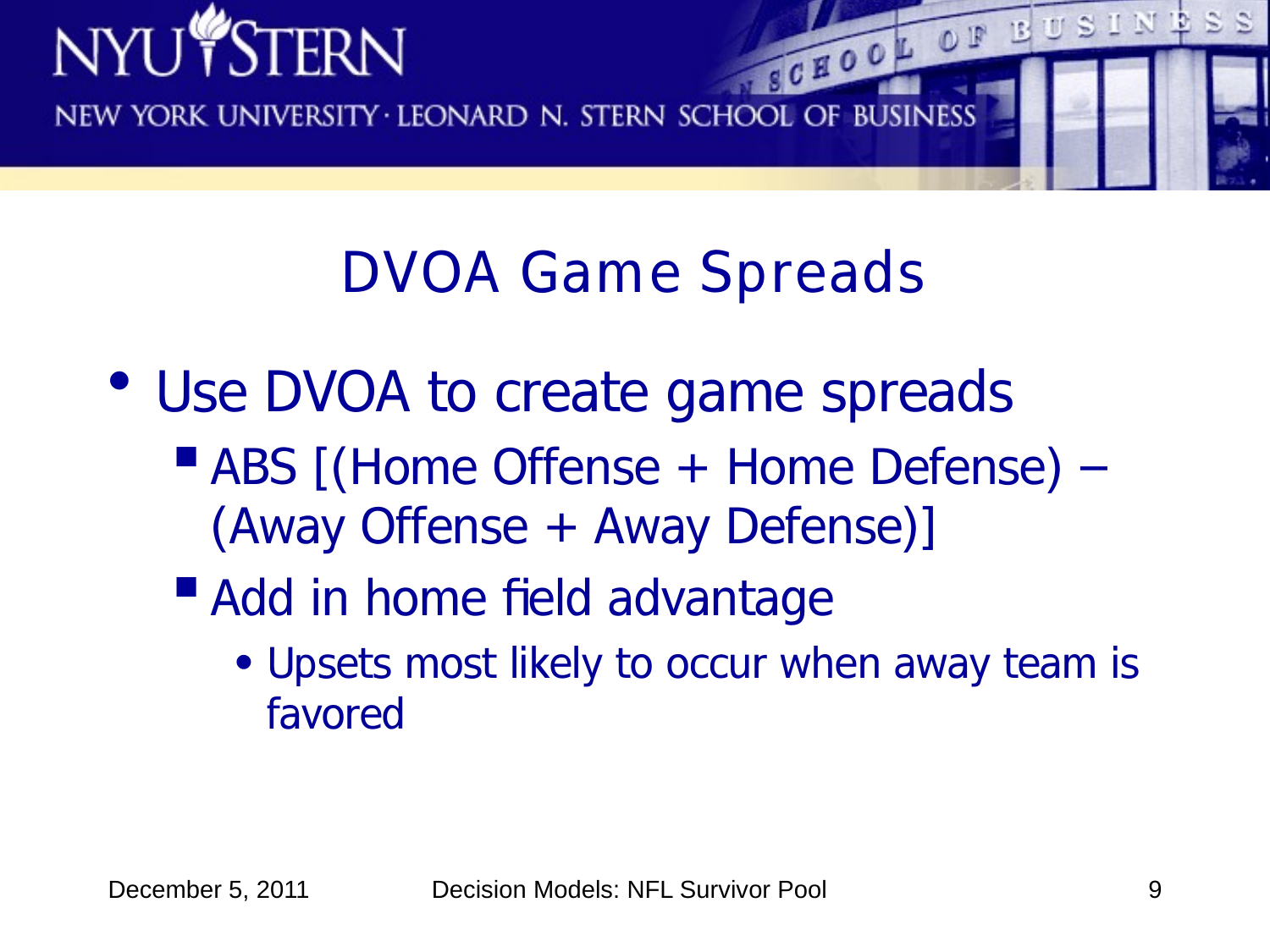

# DVOA Game Spreads
Use DVOA to create game spreads
ABS [(Home Offense + Home Defense) – (Away Offense + Away Defense)]
Add in home field advantage
Upsets most likely to occur when away team is favored
December 5, 2011
Decision Models: NFL Survivor Pool
9